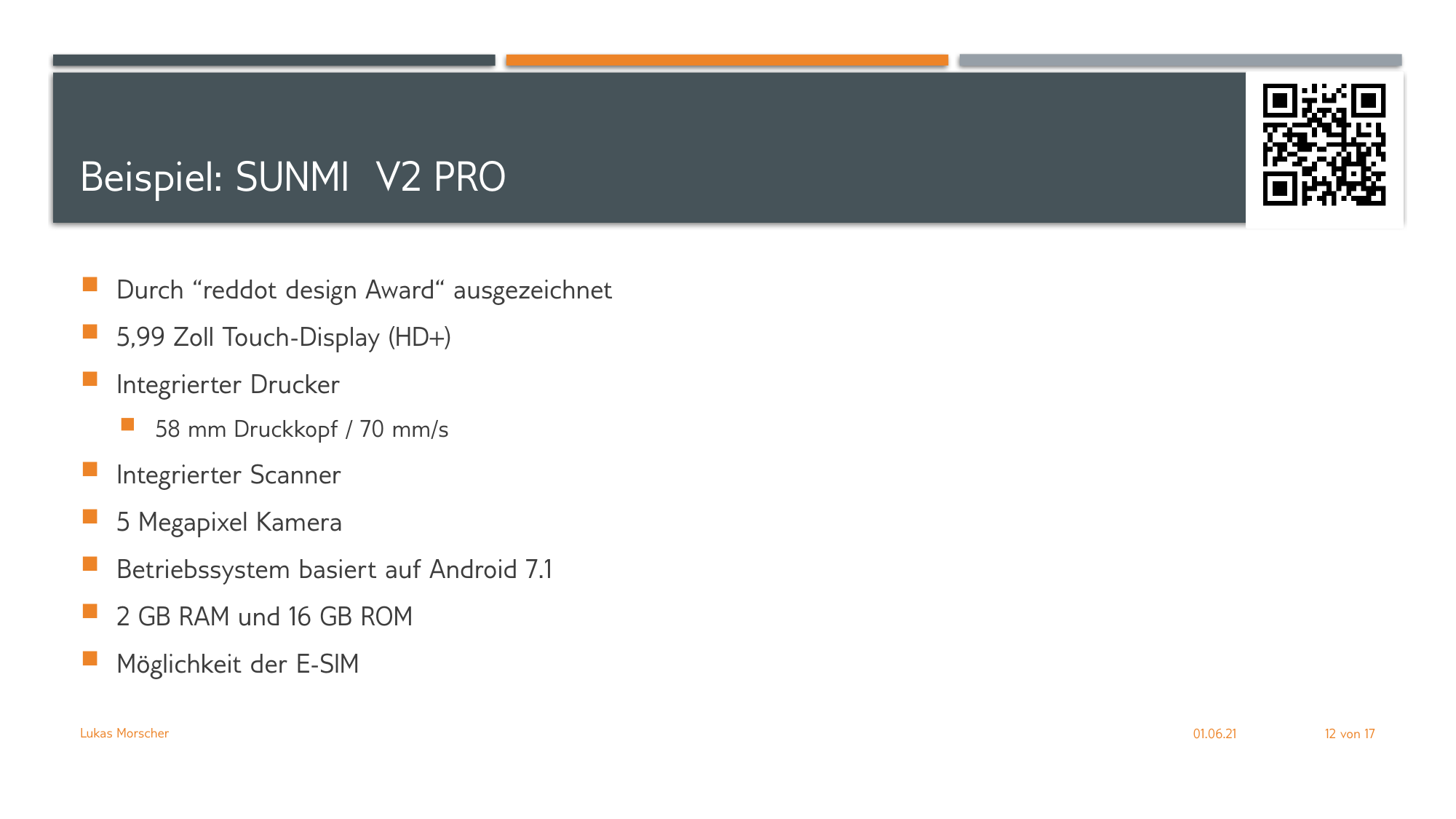

# Beispiel: SUNMI  V2 PRO
Durch “reddot design Award“ ausgezeichnet
5,99 Zoll Touch-Display (HD+)
Integrierter Drucker
58 mm Druckkopf / 70 mm/s
Integrierter Scanner
5 Megapixel Kamera
Betriebssystem basiert auf Android 7.1
2 GB RAM und 16 GB ROM
Möglichkeit der E-SIM

Lukas Morscher
01.06.21
12 von 17